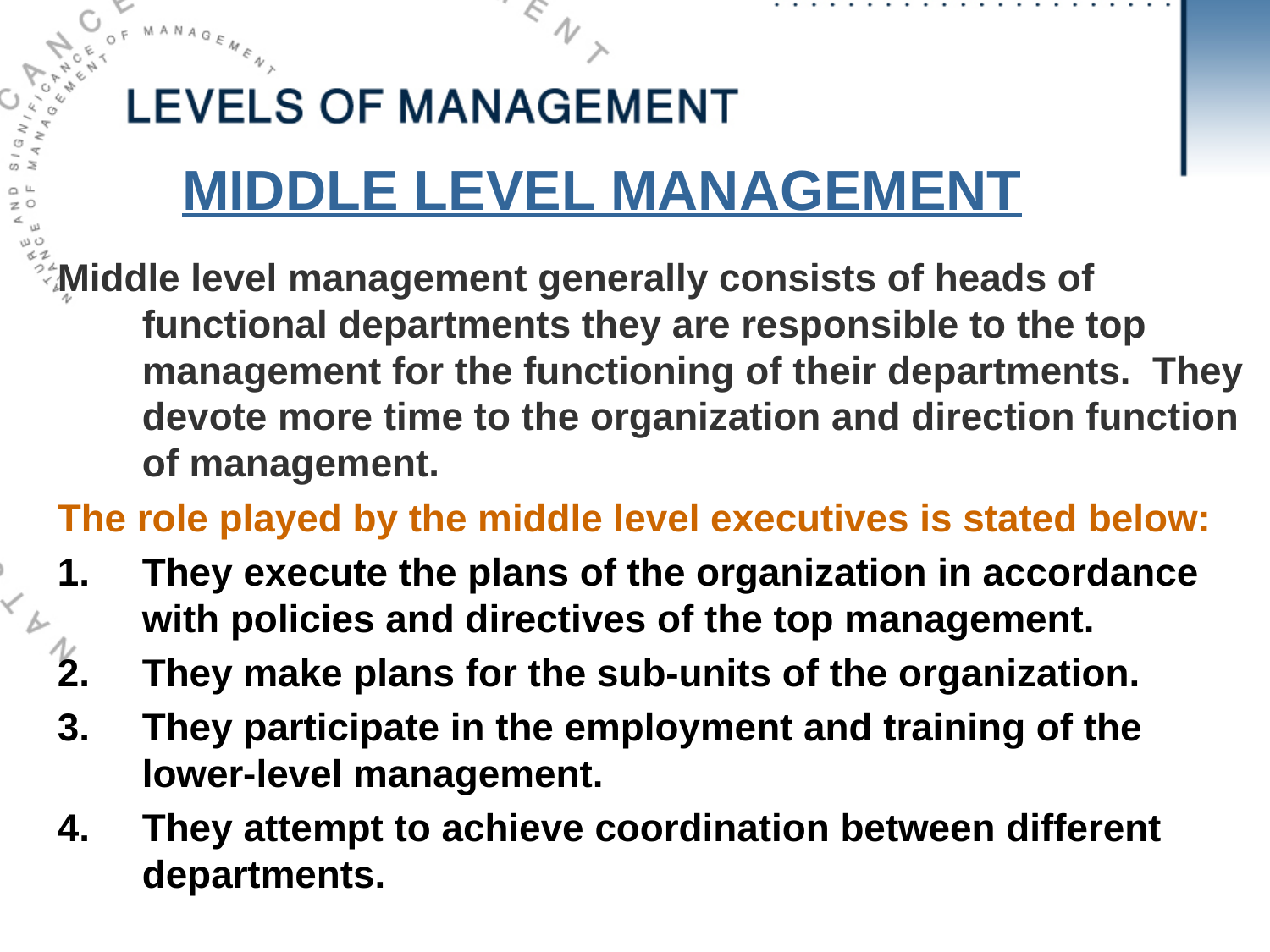

MIDDLE LEVEL MANAGEMENT
Middle level management generally consists of heads of functional departments they are responsible to the top management for the functioning of their departments.  They devote more time to the organization and direction function of management.
The role played by the middle level executives is stated below:
They execute the plans of the organization in accordance with policies and directives of the top management.
They make plans for the sub-units of the organization.
They participate in the employment and training of the lower-level management.
They attempt to achieve coordination between different departments.